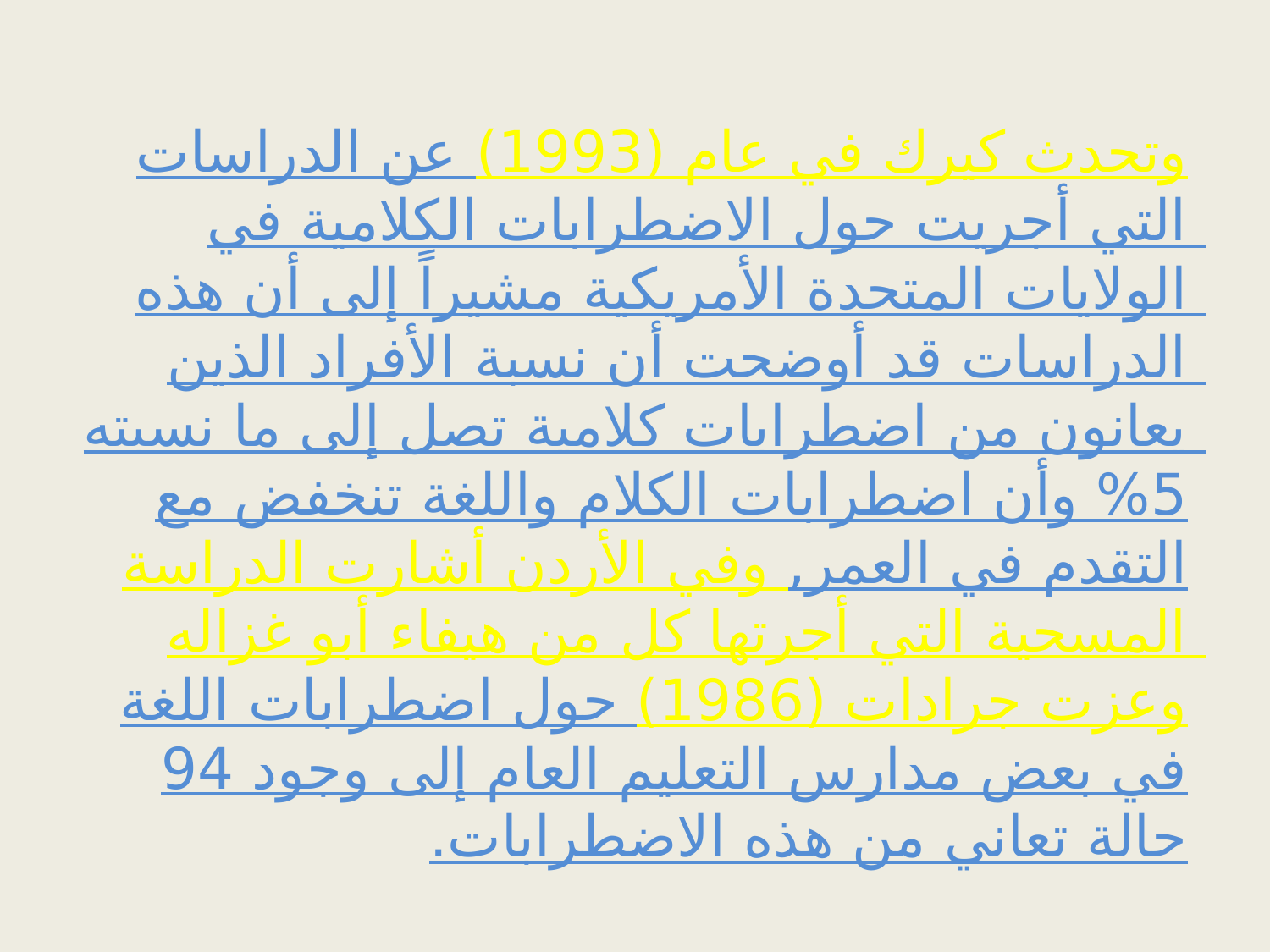

وتحدث كيرك في عام (1993) عن الدراسات التي أجريت حول الاضطرابات الكلامية في الولايات المتحدة الأمريكية مشيراً إلى أن هذه الدراسات قد أوضحت أن نسبة الأفراد الذين يعانون من اضطرابات كلامية تصل إلى ما نسبته 5% وأن اضطرابات الكلام واللغة تنخفض مع التقدم في العمر, وفي الأردن أشارت الدراسة المسحية التي أجرتها كل من هيفاء أبو غزاله وعزت جرادات (1986) حول اضطرابات اللغة في بعض مدارس التعليم العام إلى وجود 94 حالة تعاني من هذه الاضطرابات.